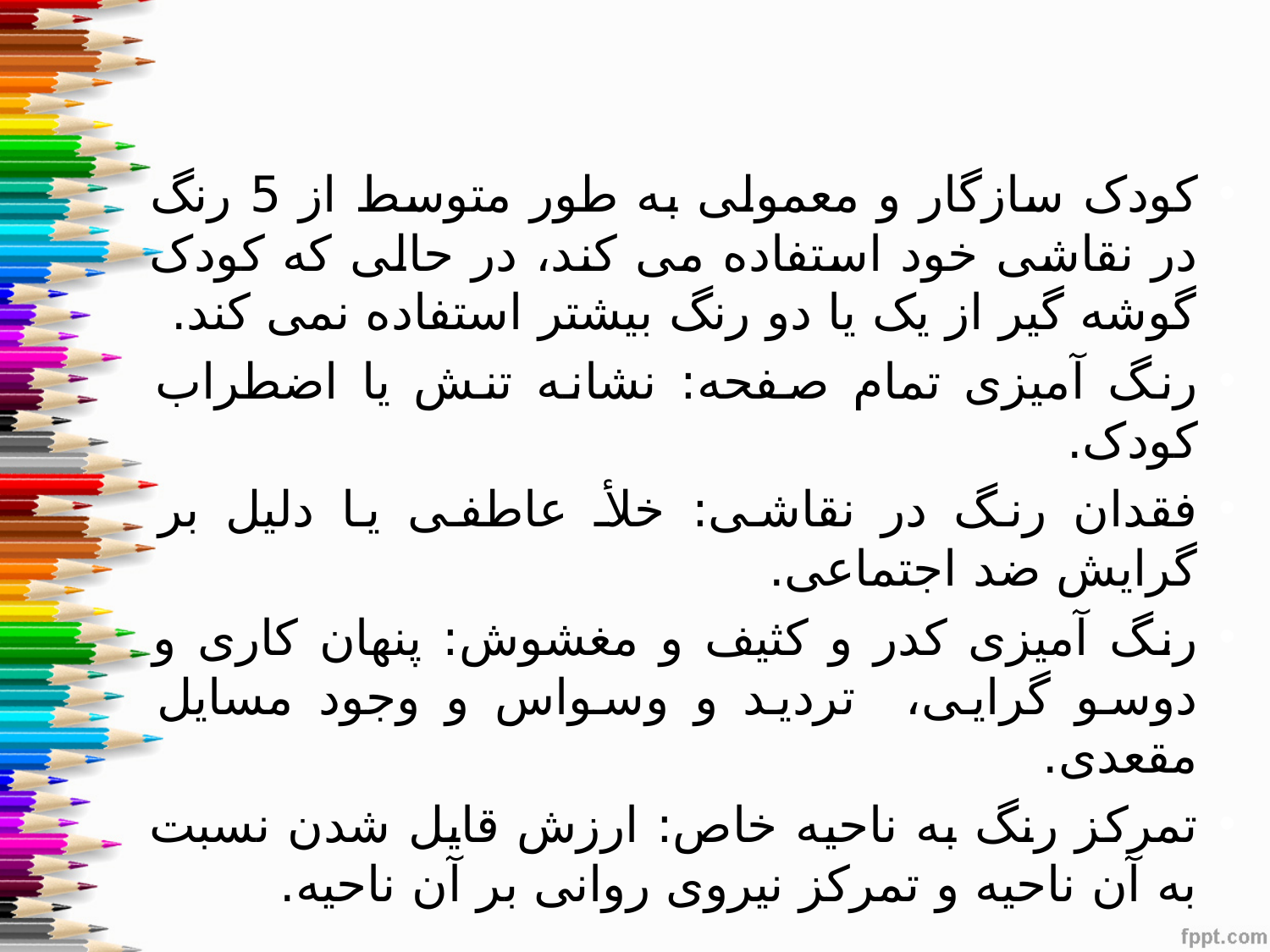

کودک سازگار و معمولی به طور متوسط از 5 رنگ در نقاشی خود استفاده می کند، در حالی که کودک گوشه گیر از یک یا دو رنگ بیشتر استفاده نمی کند.
رنگ آمیزی تمام صفحه: نشانه تنش یا اضطراب کودک.
فقدان رنگ در نقاشی: خلأ عاطفی یا دلیل بر گرایش ضد اجتماعی.
رنگ آمیزی کدر و کثیف و مغشوش: پنهان کاری و دوسو گرایی،  تردید و وسواس و وجود مسایل مقعدی.
تمرکز رنگ به ناحیه خاص: ارزش قایل شدن نسبت به آن ناحیه و تمرکز نیروی روانی بر آن ناحیه.